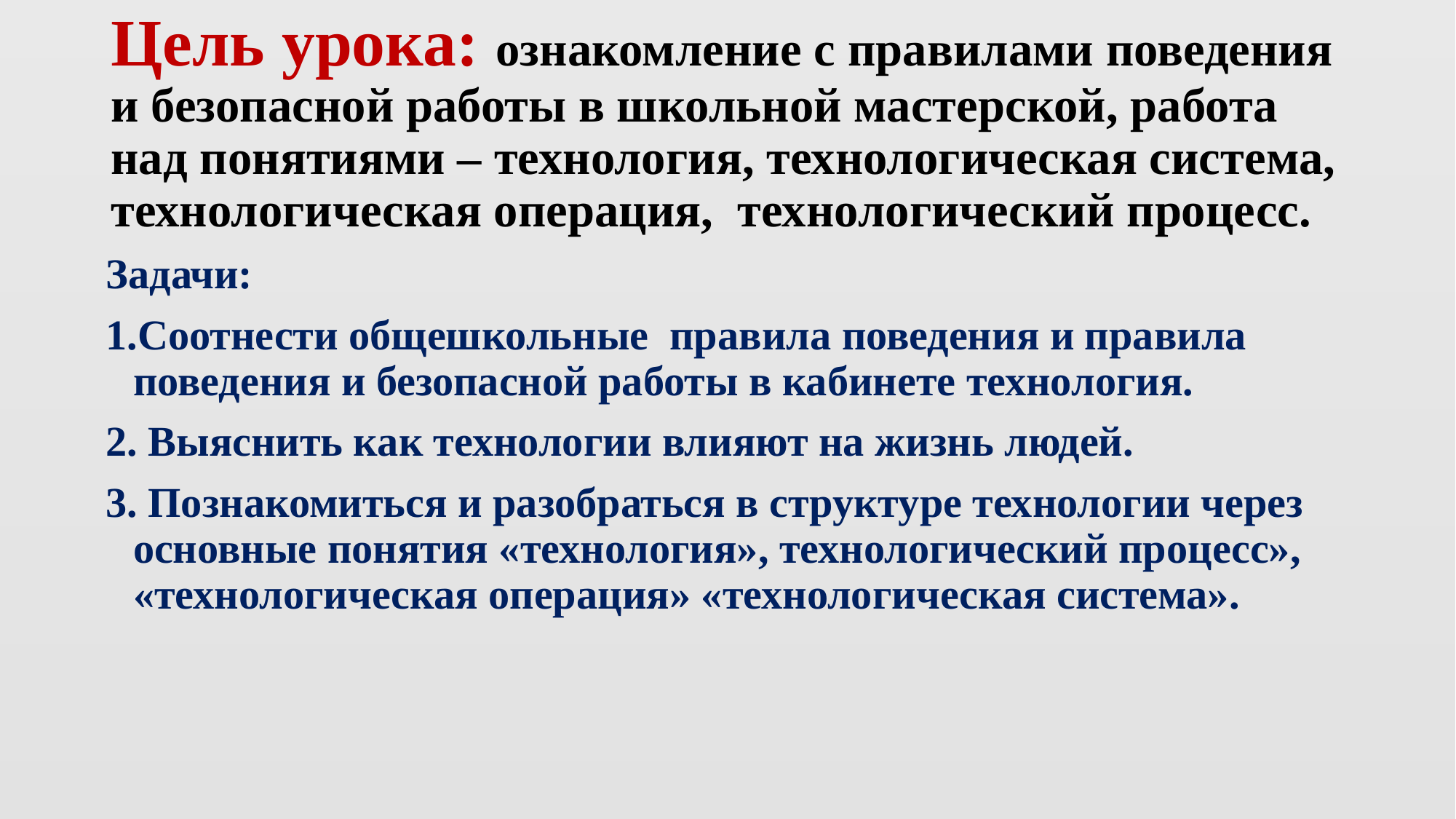

# Цель урока: ознакомление с правилами поведения и безопасной работы в школьной мастерской, работа над понятиями – технология, технологическая система, технологическая операция,  технологический процесс.
Задачи:
1.Соотнести общешкольные  правила поведения и правила поведения и безопасной работы в кабинете технология.
2. Выяснить как технологии влияют на жизнь людей.
3. Познакомиться и разобраться в структуре технологии через основные понятия «технология», технологический процесс», «технологическая операция» «технологическая система».